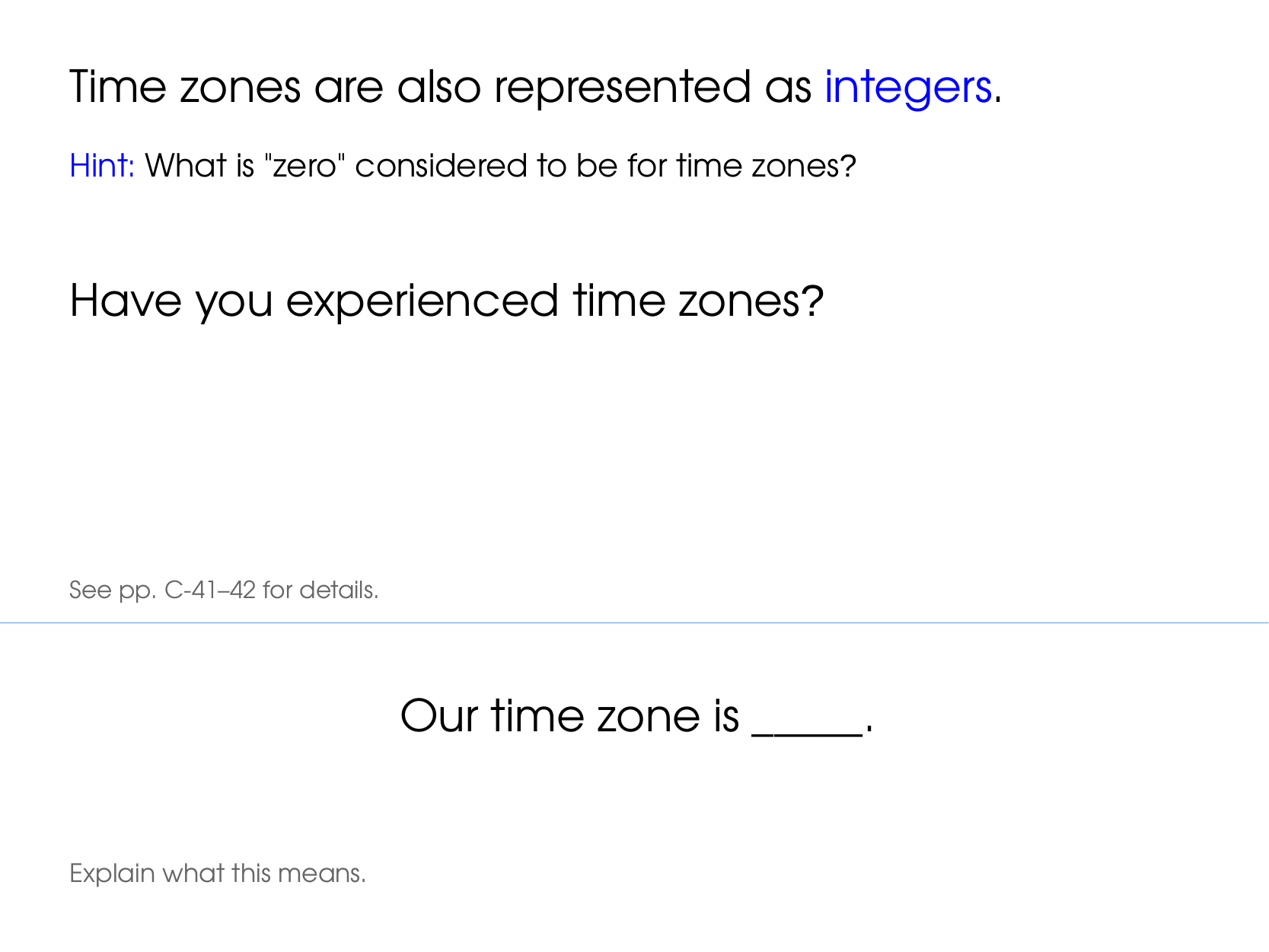

Time zones are also represented as integers.
Hint: What is "zero" considered to be for time zones?
Have you experienced time zones?
See pp. C-41–42 for details.
Our time zone is _____.
Explain what this means.